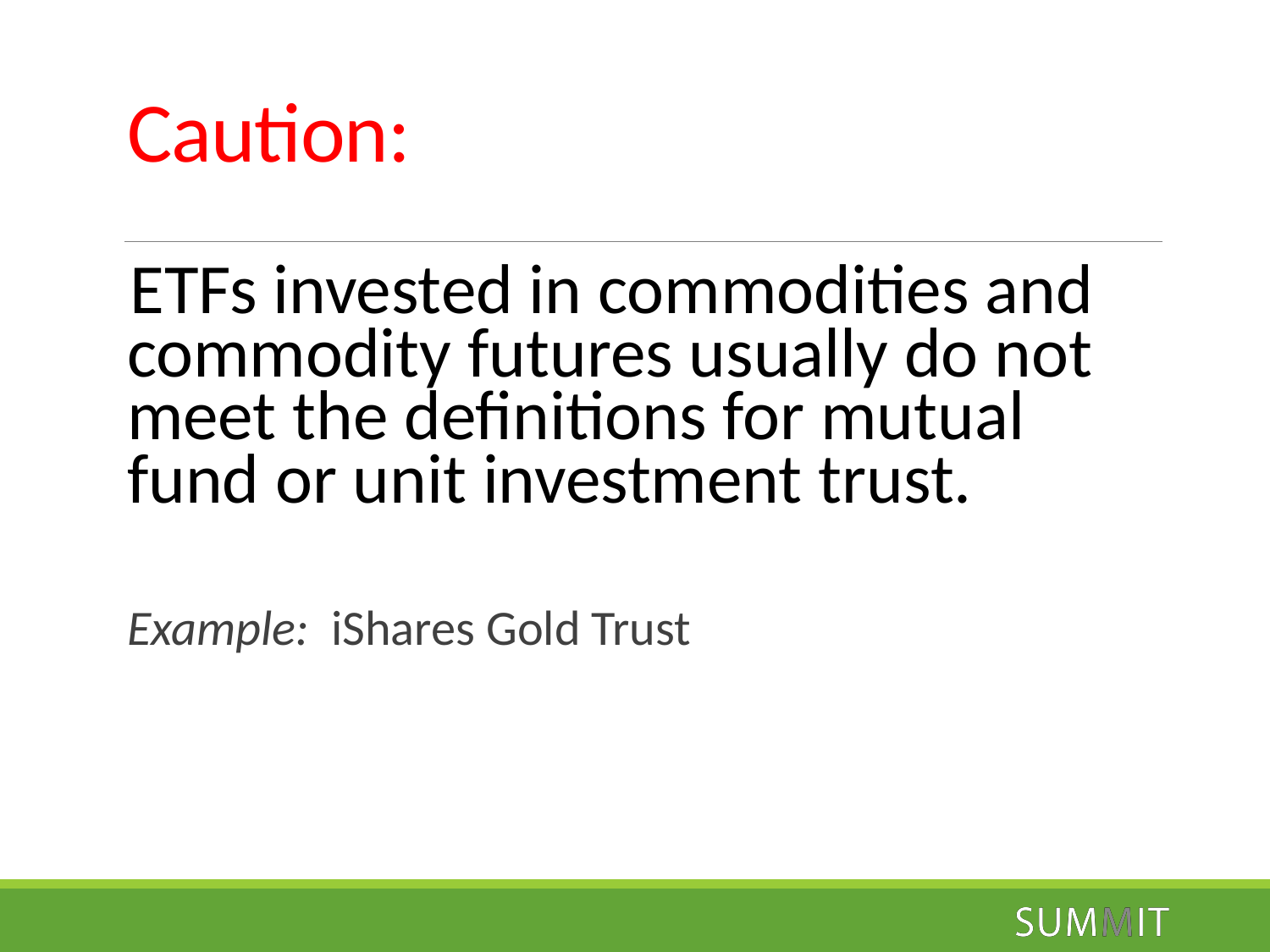

# Caution:
ETFs invested in commodities and commodity futures usually do not meet the definitions for mutual fund or unit investment trust.

Example:  iShares Gold Trust